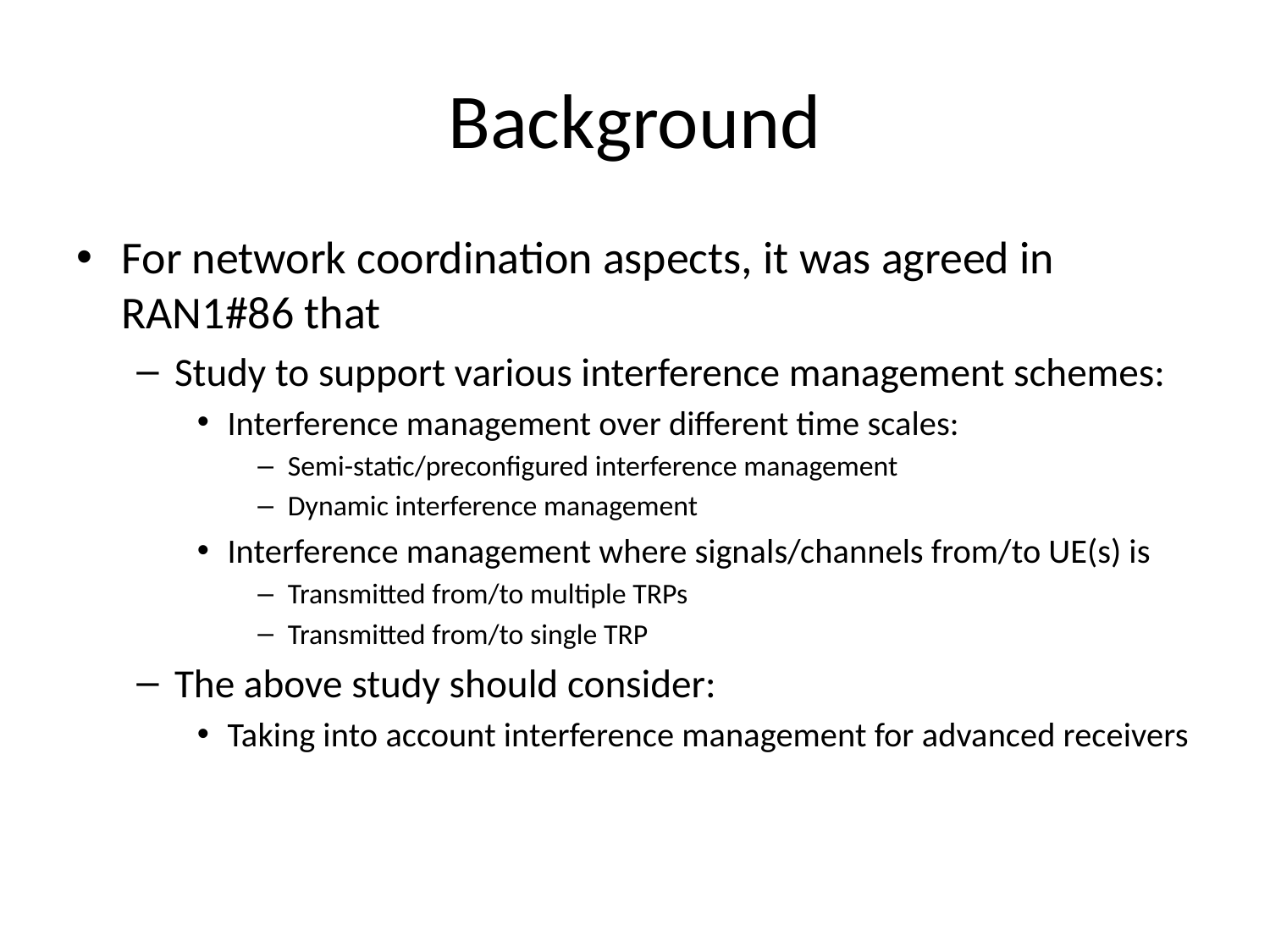

# Background
For network coordination aspects, it was agreed in RAN1#86 that
Study to support various interference management schemes:
Interference management over different time scales:
Semi-static/preconfigured interference management
Dynamic interference management
Interference management where signals/channels from/to UE(s) is
Transmitted from/to multiple TRPs
Transmitted from/to single TRP
The above study should consider:
Taking into account interference management for advanced receivers